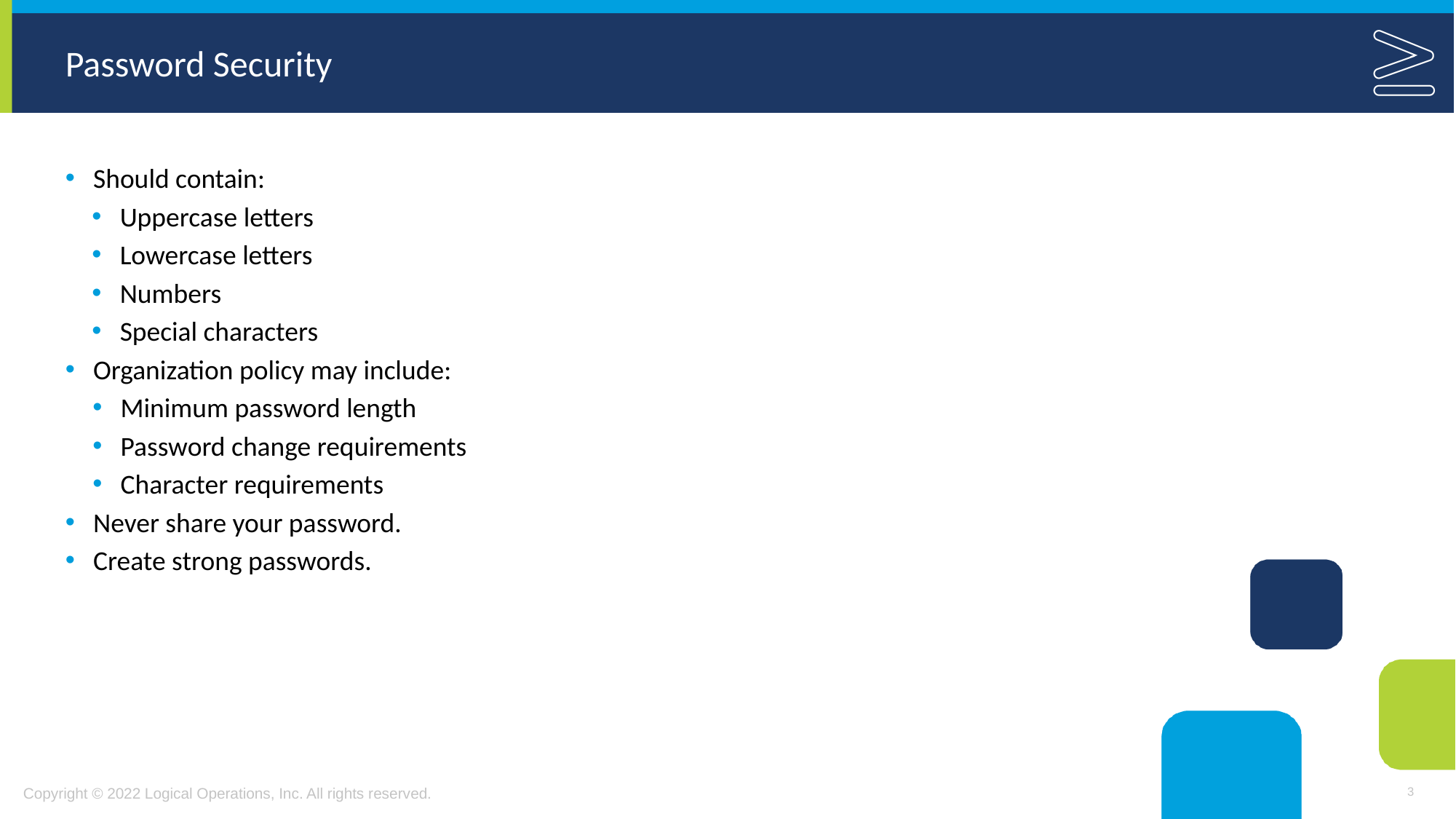

# Password Security
Should contain:
Uppercase letters
Lowercase letters
Numbers
Special characters
Organization policy may include:
Minimum password length
Password change requirements
Character requirements
Never share your password.
Create strong passwords.
3